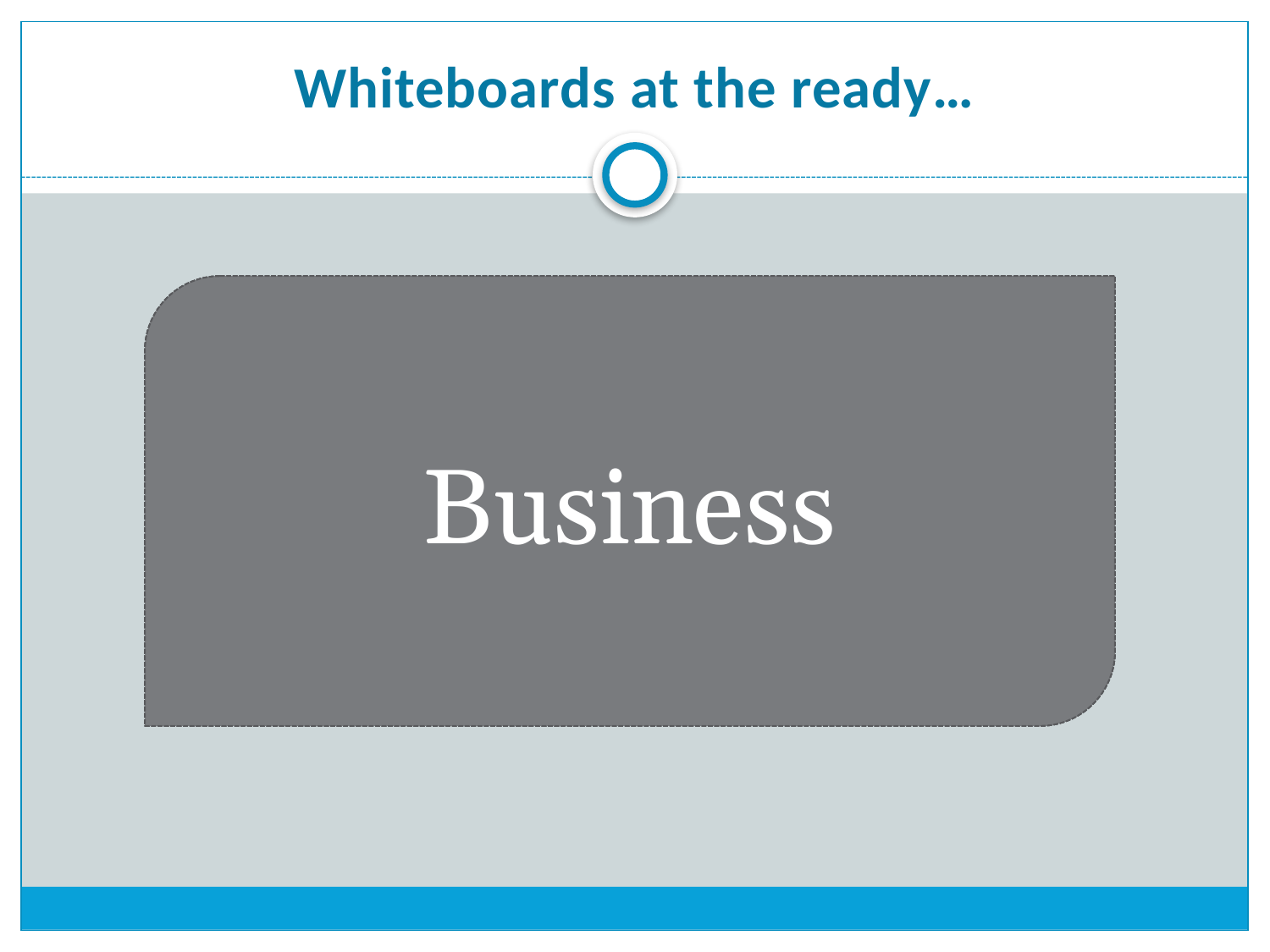

# Whiteboards at the ready…
Travel
Science
Politics/Government

Business